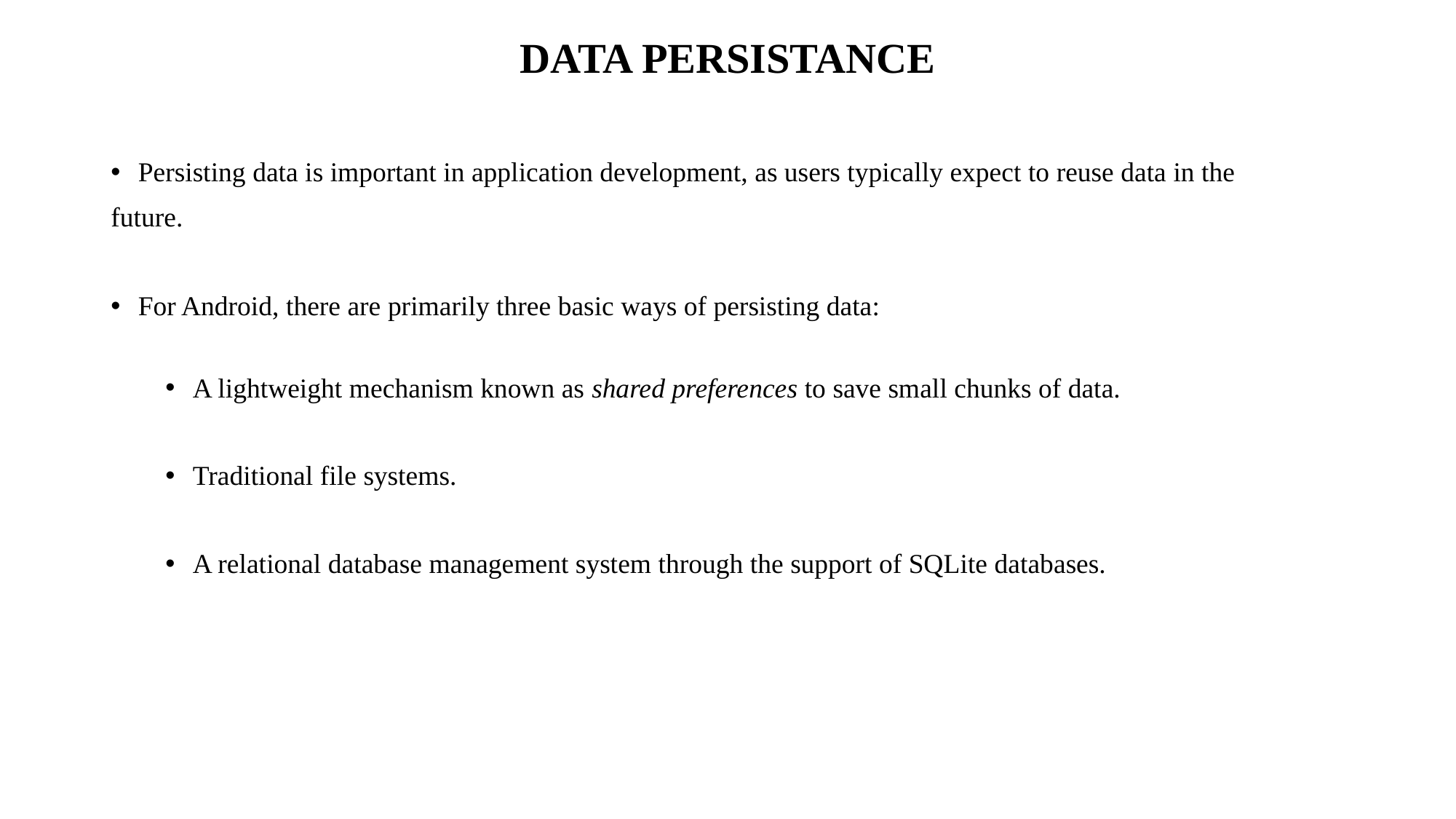

DATA PERSISTANCE

Persisting data is important in application development, as users typically expect to reuse data in the
future.

For Android, there are primarily three basic ways of persisting data:

A lightweight mechanism known as shared preferences to save small chunks of data.

Traditional file systems.

A relational database management system through the support of SQLite databases.